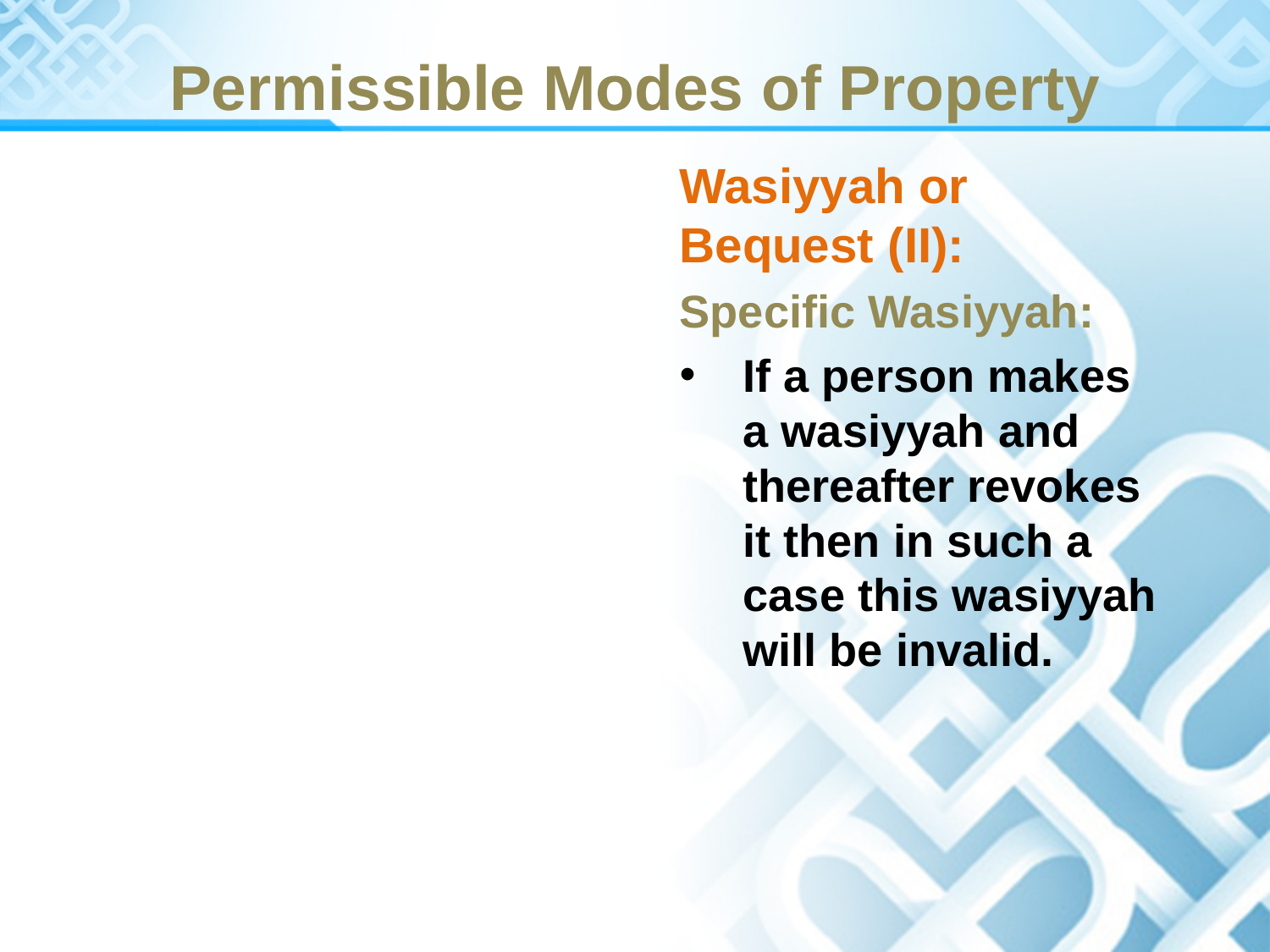

Permissible Modes of Property
Wasiyyah or Bequest (II):
Specific Wasiyyah:
If a person makes a wasiyyah and thereafter revokes it then in such a case this wasiyyah will be invalid.